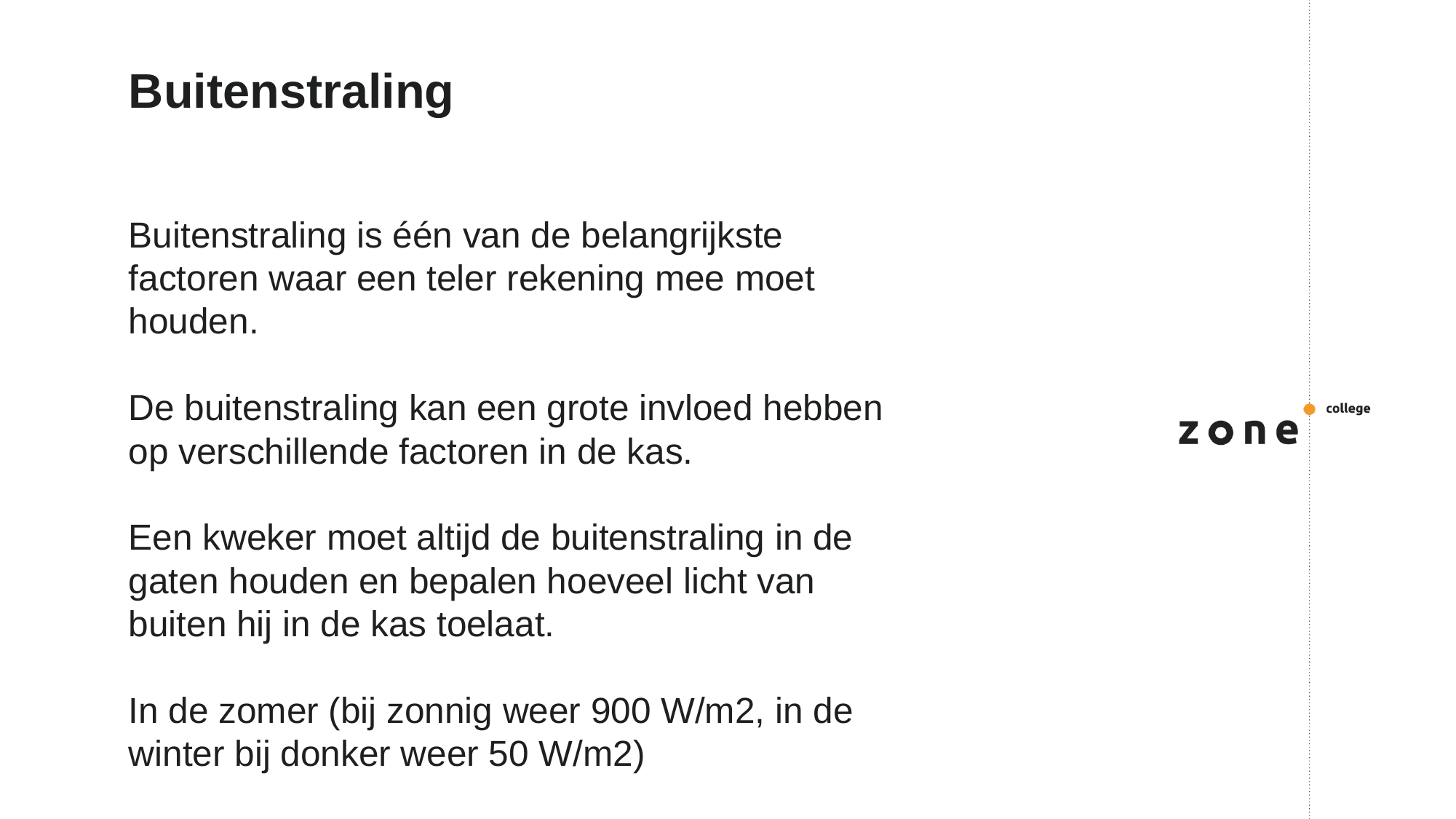

# Buitenstraling
Buitenstraling is één van de belangrijkste factoren waar een teler rekening mee moet houden.

De buitenstraling kan een grote invloed hebben op verschillende factoren in de kas.

Een kweker moet altijd de buitenstraling in de gaten houden en bepalen hoeveel licht van buiten hij in de kas toelaat.

In de zomer (bij zonnig weer 900 W/m2, in de winter bij donker weer 50 W/m2)